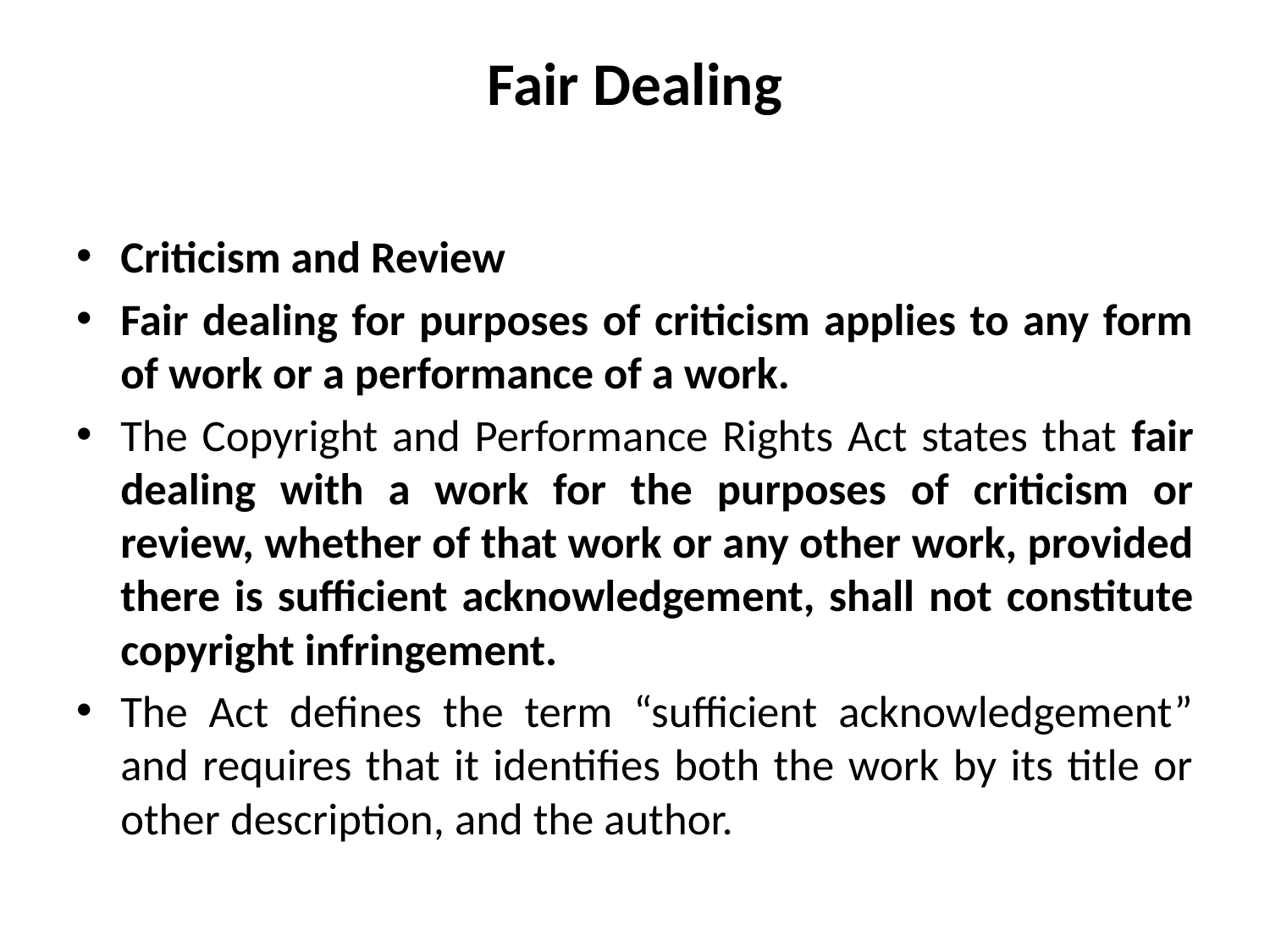

# Fair Dealing
Criticism and Review
Fair dealing for purposes of criticism applies to any form of work or a performance of a work.
The Copyright and Performance Rights Act states that fair dealing with a work for the purposes of criticism or review, whether of that work or any other work, provided there is sufficient acknowledgement, shall not constitute copyright infringement.
The Act defines the term “sufficient acknowledgement” and requires that it identifies both the work by its title or other description, and the author.